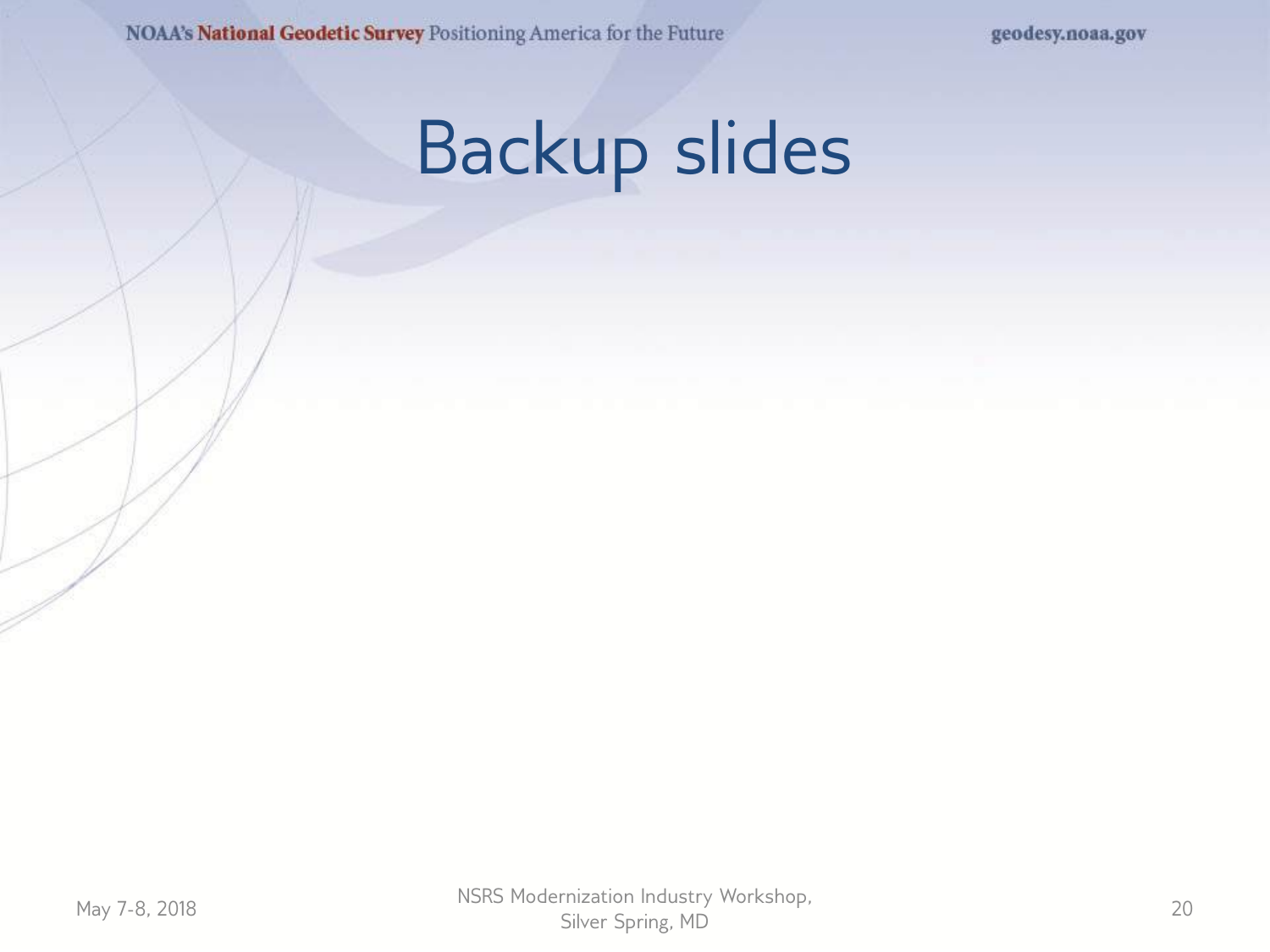

# Backup slides
May 7-8, 2018
NSRS Modernization Industry Workshop, Silver Spring, MD
20